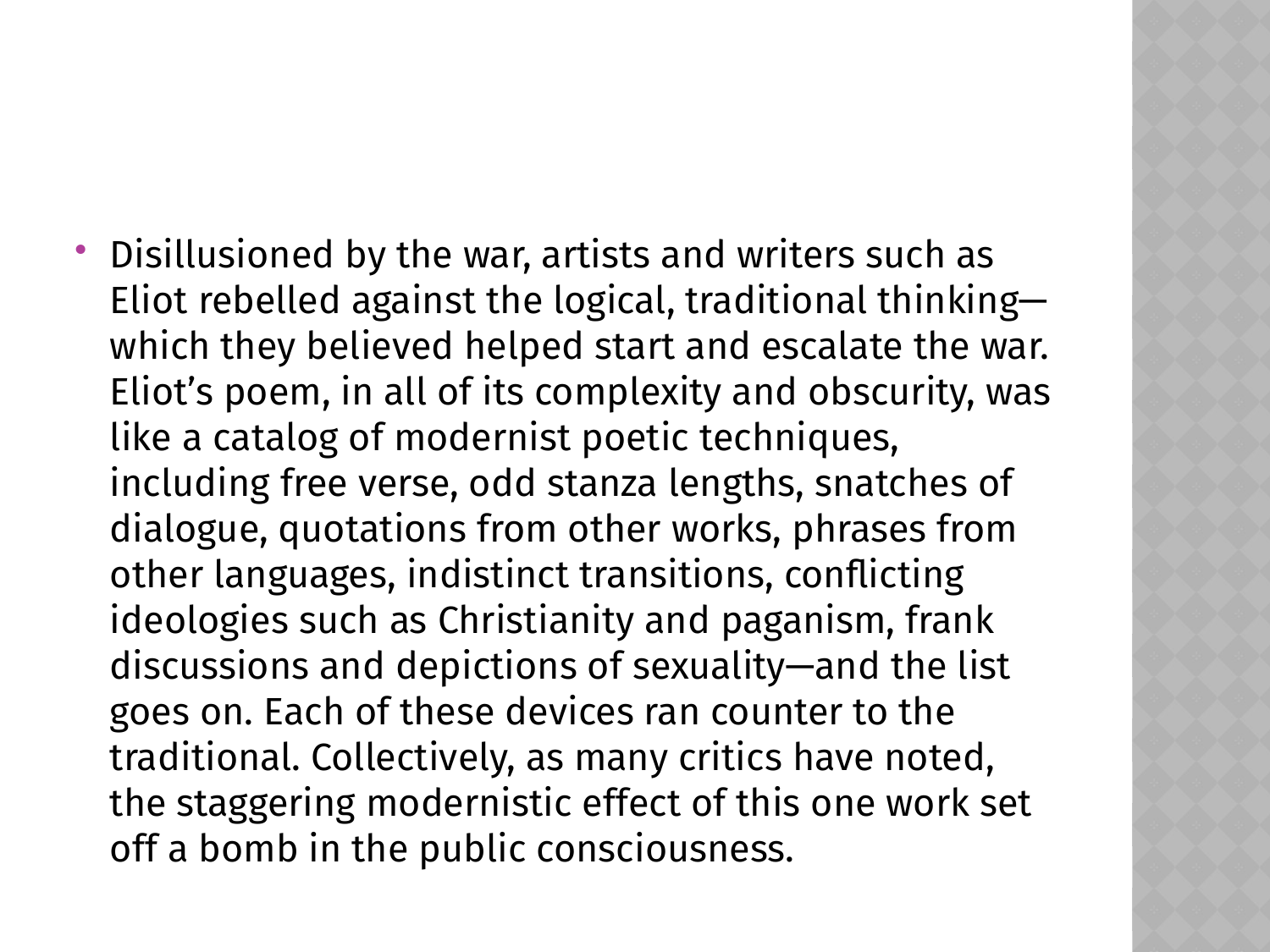

#
Disillusioned by the war, artists and writers such as Eliot rebelled against the logical, traditional thinking—which they believed helped start and escalate the war. Eliot’s poem, in all of its complexity and obscurity, was like a catalog of modernist poetic techniques, including free verse, odd stanza lengths, snatches of dialogue, quotations from other works, phrases from other languages, indistinct transitions, conflicting ideologies such as Christianity and paganism, frank discussions and depictions of sexuality—and the list goes on. Each of these devices ran counter to the traditional. Collectively, as many critics have noted, the staggering modernistic effect of this one work set off a bomb in the public consciousness.